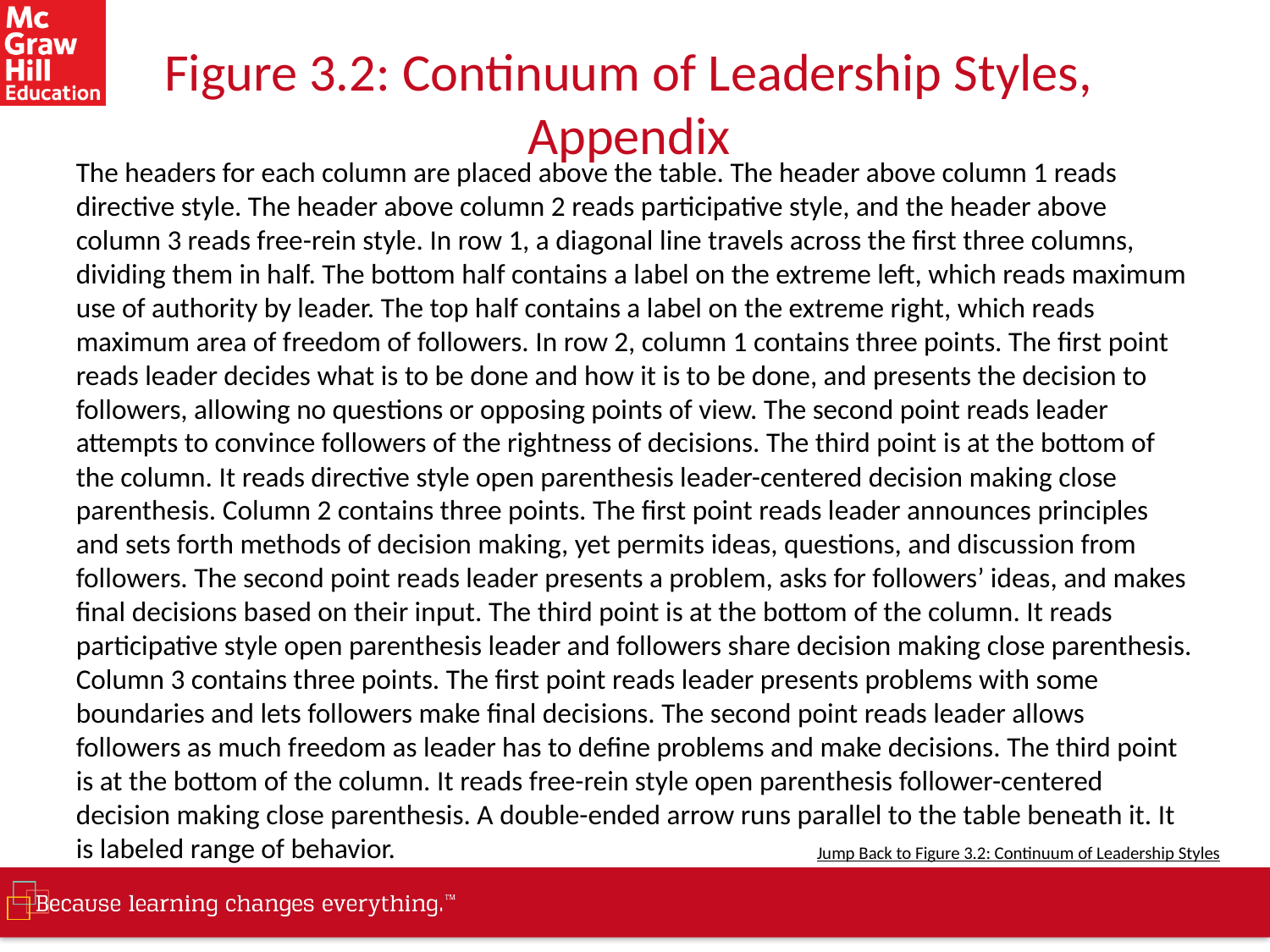

# Figure 3.2: Continuum of Leadership Styles, Appendix
The headers for each column are placed above the table. The header above column 1 reads directive style. The header above column 2 reads participative style, and the header above column 3 reads free-rein style. In row 1, a diagonal line travels across the first three columns, dividing them in half. The bottom half contains a label on the extreme left, which reads maximum use of authority by leader. The top half contains a label on the extreme right, which reads maximum area of freedom of followers. In row 2, column 1 contains three points. The first point reads leader decides what is to be done and how it is to be done, and presents the decision to followers, allowing no questions or opposing points of view. The second point reads leader attempts to convince followers of the rightness of decisions. The third point is at the bottom of the column. It reads directive style open parenthesis leader-centered decision making close parenthesis. Column 2 contains three points. The first point reads leader announces principles and sets forth methods of decision making, yet permits ideas, questions, and discussion from followers. The second point reads leader presents a problem, asks for followers’ ideas, and makes final decisions based on their input. The third point is at the bottom of the column. It reads participative style open parenthesis leader and followers share decision making close parenthesis. Column 3 contains three points. The first point reads leader presents problems with some boundaries and lets followers make final decisions. The second point reads leader allows followers as much freedom as leader has to define problems and make decisions. The third point is at the bottom of the column. It reads free-rein style open parenthesis follower-centered decision making close parenthesis. A double-ended arrow runs parallel to the table beneath it. It is labeled range of behavior.
Jump Back to Figure 3.2: Continuum of Leadership Styles